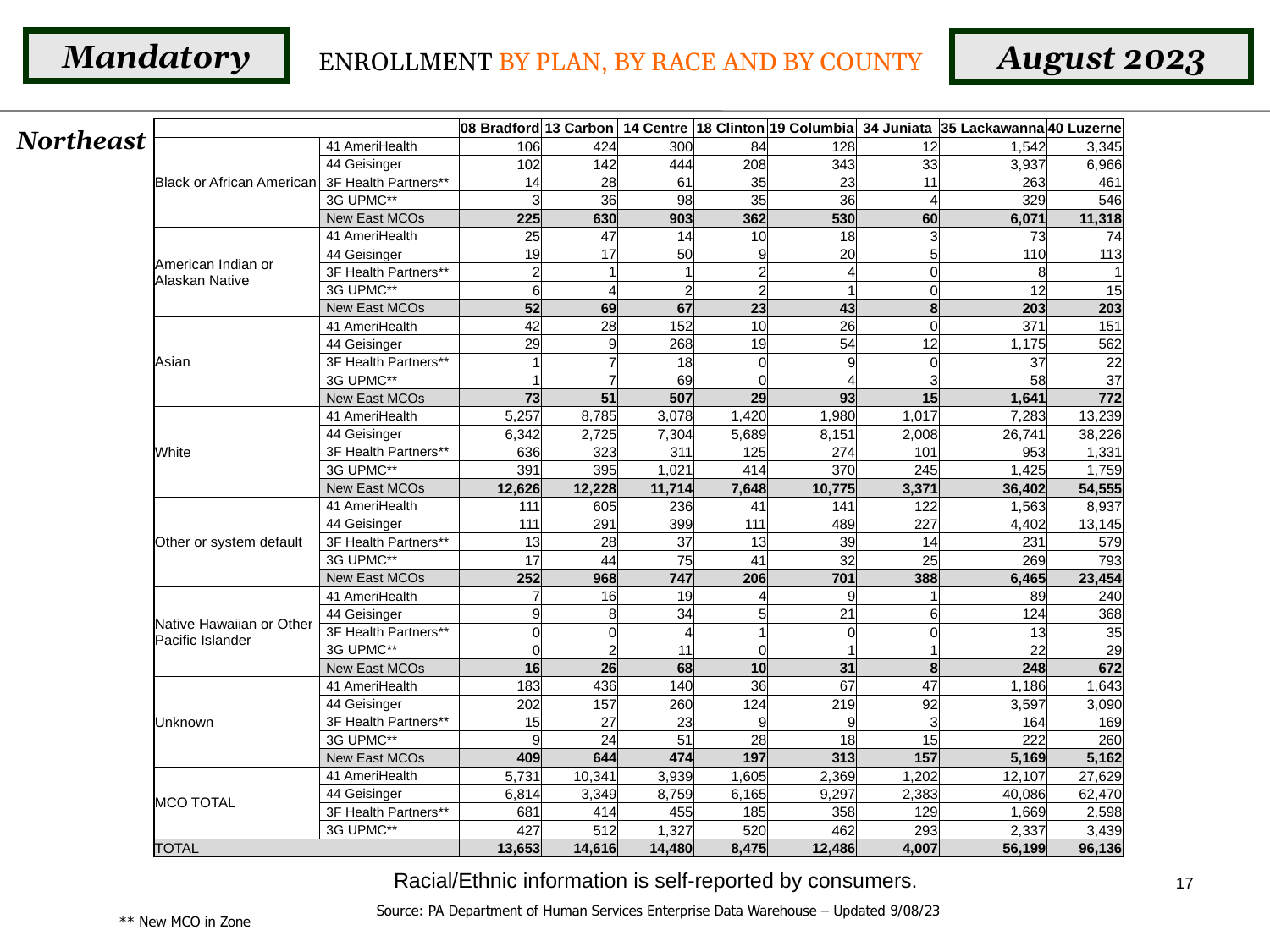

Mandatory
August 2023
ENROLLMENT BY PLAN, BY RACE AND BY COUNTY

Northeast
|  |  | 08 Bradford | 13 Carbon | 14 Centre | 18 Clinton | 19 Columbia | 34 Juniata | 35 Lackawanna | 40 Luzerne |
| --- | --- | --- | --- | --- | --- | --- | --- | --- | --- |
| Black or African American | 41 AmeriHealth | 106 | 424 | 300 | 84 | 128 | 12 | 1,542 | 3,345 |
|  | 44 Geisinger | 102 | 142 | 444 | 208 | 343 | 33 | 3,937 | 6,966 |
|  | 3F Health Partners\*\* | 14 | 28 | 61 | 35 | 23 | 11 | 263 | 461 |
|  | 3G UPMC\*\* | 3 | 36 | 98 | 35 | 36 | 4 | 329 | 546 |
|  | New East MCOs | 225 | 630 | 903 | 362 | 530 | 60 | 6,071 | 11,318 |
| American Indian or Alaskan Native | 41 AmeriHealth | 25 | 47 | 14 | 10 | 18 | 3 | 73 | 74 |
|  | 44 Geisinger | 19 | 17 | 50 | 9 | 20 | 5 | 110 | 113 |
|  | 3F Health Partners\*\* | 2 | 1 | 1 | 2 | 4 | 0 | 8 | 1 |
|  | 3G UPMC\*\* | 6 | 4 | 2 | 2 | 1 | 0 | 12 | 15 |
|  | New East MCOs | 52 | 69 | 67 | 23 | 43 | 8 | 203 | 203 |
| Asian | 41 AmeriHealth | 42 | 28 | 152 | 10 | 26 | 0 | 371 | 151 |
|  | 44 Geisinger | 29 | 9 | 268 | 19 | 54 | 12 | 1,175 | 562 |
|  | 3F Health Partners\*\* | 1 | 7 | 18 | 0 | 9 | 0 | 37 | 22 |
|  | 3G UPMC\*\* | 1 | 7 | 69 | 0 | 4 | 3 | 58 | 37 |
|  | New East MCOs | 73 | 51 | 507 | 29 | 93 | 15 | 1,641 | 772 |
| White | 41 AmeriHealth | 5,257 | 8,785 | 3,078 | 1,420 | 1,980 | 1,017 | 7,283 | 13,239 |
|  | 44 Geisinger | 6,342 | 2,725 | 7,304 | 5,689 | 8,151 | 2,008 | 26,741 | 38,226 |
|  | 3F Health Partners\*\* | 636 | 323 | 311 | 125 | 274 | 101 | 953 | 1,331 |
|  | 3G UPMC\*\* | 391 | 395 | 1,021 | 414 | 370 | 245 | 1,425 | 1,759 |
|  | New East MCOs | 12,626 | 12,228 | 11,714 | 7,648 | 10,775 | 3,371 | 36,402 | 54,555 |
| Other or system default | 41 AmeriHealth | 111 | 605 | 236 | 41 | 141 | 122 | 1,563 | 8,937 |
|  | 44 Geisinger | 111 | 291 | 399 | 111 | 489 | 227 | 4,402 | 13,145 |
|  | 3F Health Partners\*\* | 13 | 28 | 37 | 13 | 39 | 14 | 231 | 579 |
|  | 3G UPMC\*\* | 17 | 44 | 75 | 41 | 32 | 25 | 269 | 793 |
|  | New East MCOs | 252 | 968 | 747 | 206 | 701 | 388 | 6,465 | 23,454 |
| Native Hawaiian or Other Pacific Islander | 41 AmeriHealth | 7 | 16 | 19 | 4 | 9 | 1 | 89 | 240 |
|  | 44 Geisinger | 9 | 8 | 34 | 5 | 21 | 6 | 124 | 368 |
|  | 3F Health Partners\*\* | 0 | 0 | 4 | 1 | 0 | 0 | 13 | 35 |
|  | 3G UPMC\*\* | 0 | 2 | 11 | 0 | 1 | 1 | 22 | 29 |
|  | New East MCOs | 16 | 26 | 68 | 10 | 31 | 8 | 248 | 672 |
| Unknown | 41 AmeriHealth | 183 | 436 | 140 | 36 | 67 | 47 | 1,186 | 1,643 |
|  | 44 Geisinger | 202 | 157 | 260 | 124 | 219 | 92 | 3,597 | 3,090 |
|  | 3F Health Partners\*\* | 15 | 27 | 23 | 9 | 9 | 3 | 164 | 169 |
|  | 3G UPMC\*\* | 9 | 24 | 51 | 28 | 18 | 15 | 222 | 260 |
|  | New East MCOs | 409 | 644 | 474 | 197 | 313 | 157 | 5,169 | 5,162 |
| MCO TOTAL | 41 AmeriHealth | 5,731 | 10,341 | 3,939 | 1,605 | 2,369 | 1,202 | 12,107 | 27,629 |
|  | 44 Geisinger | 6,814 | 3,349 | 8,759 | 6,165 | 9,297 | 2,383 | 40,086 | 62,470 |
|  | 3F Health Partners\*\* | 681 | 414 | 455 | 185 | 358 | 129 | 1,669 | 2,598 |
|  | 3G UPMC\*\* | 427 | 512 | 1,327 | 520 | 462 | 293 | 2,337 | 3,439 |
| TOTAL |  | 13,653 | 14,616 | 14,480 | 8,475 | 12,486 | 4,007 | 56,199 | 96,136 |
Racial/Ethnic information is self-reported by consumers.
17
Source: PA Department of Human Services Enterprise Data Warehouse – Updated 9/08/23
** New MCO in Zone